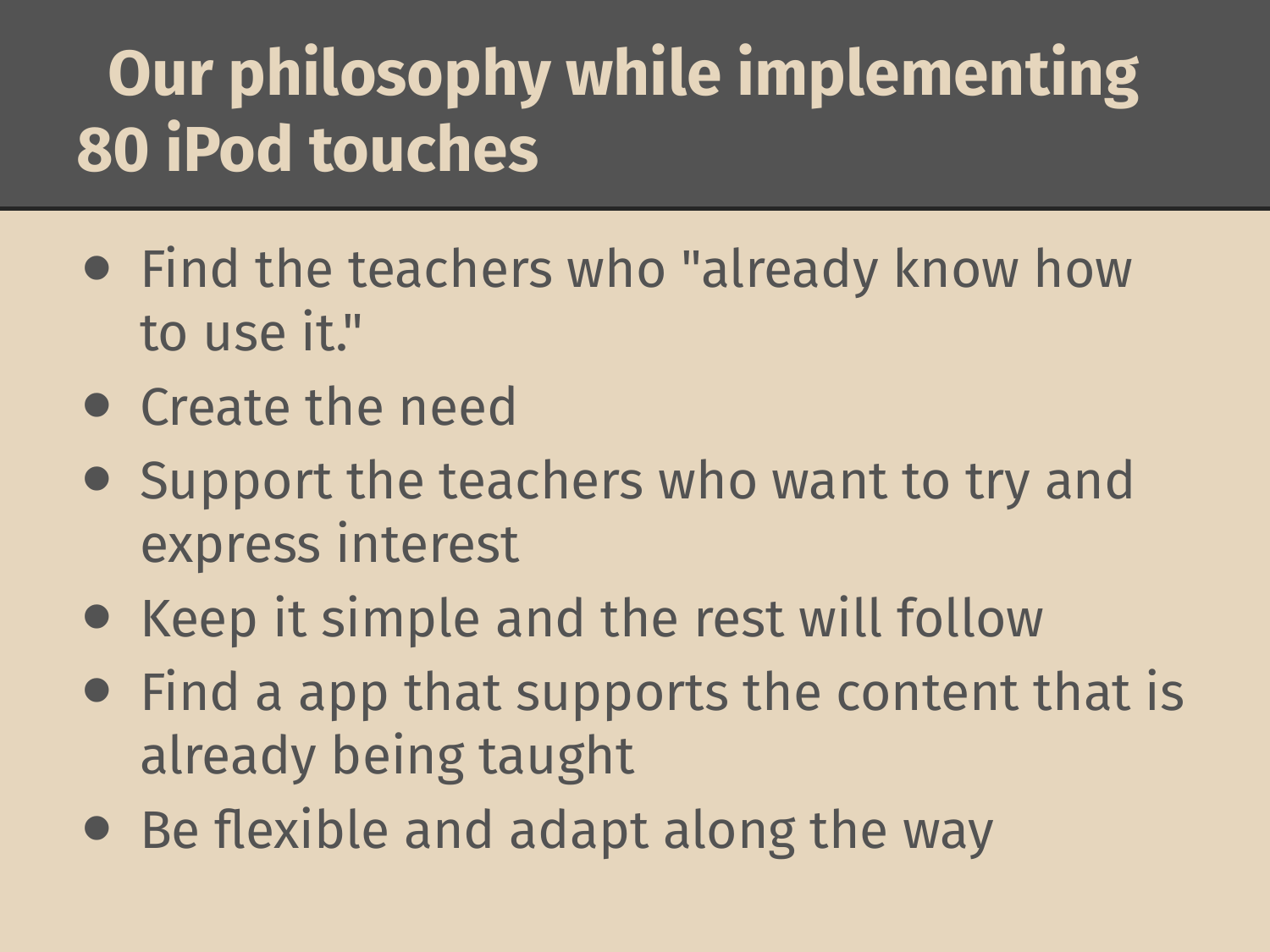

# Our philosophy while implementing 80 iPod touches
Find the teachers who "already know how to use it."
Create the need
Support the teachers who want to try and express interest
Keep it simple and the rest will follow
Find a app that supports the content that is already being taught
Be flexible and adapt along the way